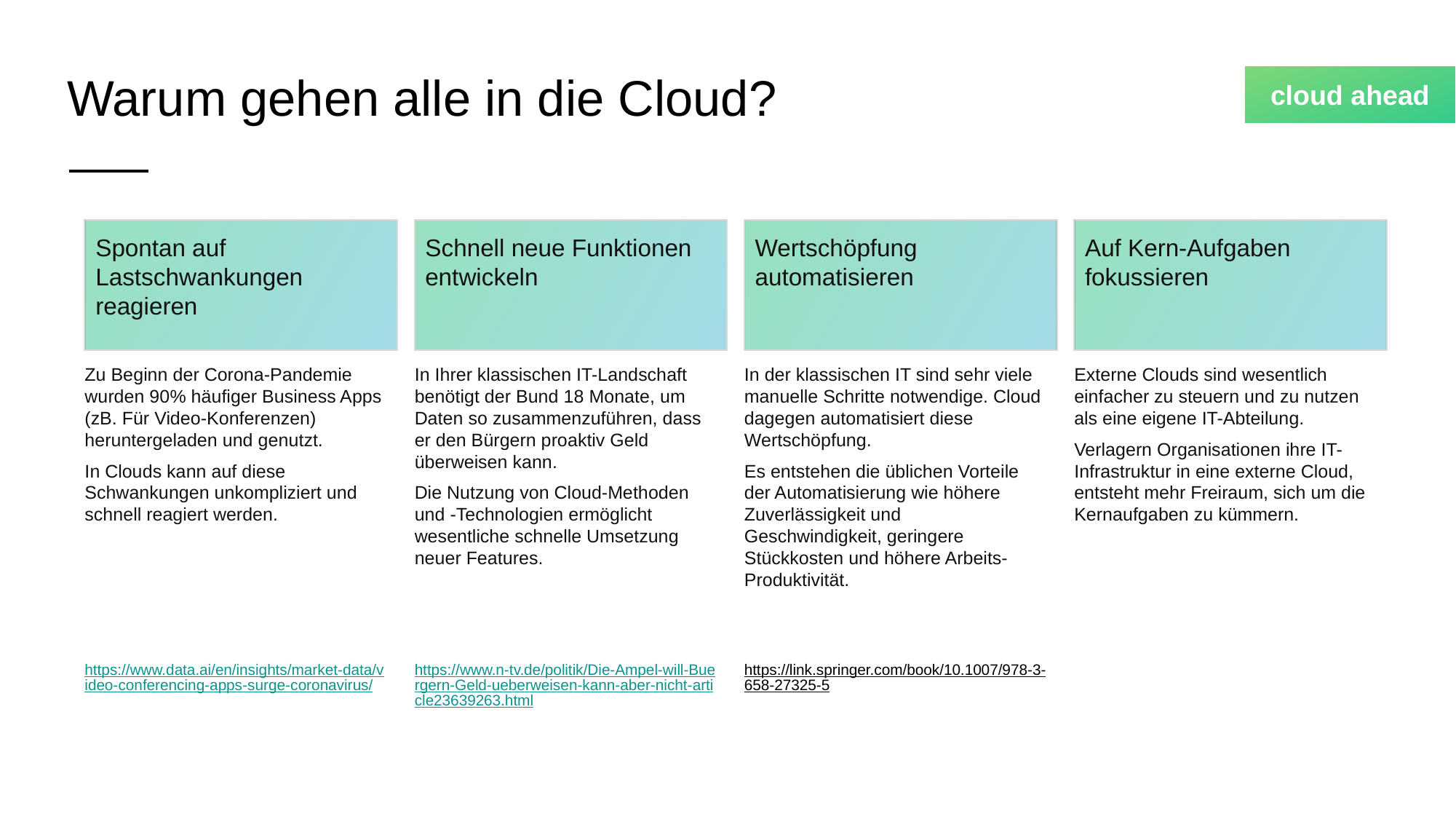

# Warum gehen alle in die Cloud?
Spontan auf Lastschwankungen reagieren
Schnell neue Funktionen entwickeln
Wertschöpfung automatisieren
Auf Kern-Aufgaben fokussieren
Zu Beginn der Corona-Pandemie wurden 90% häufiger Business Apps (zB. Für Video-Konferenzen) heruntergeladen und genutzt.
In Clouds kann auf diese Schwankungen unkompliziert und schnell reagiert werden.

In Ihrer klassischen IT-Landschaft benötigt der Bund 18 Monate, um Daten so zusammenzuführen, dass er den Bürgern proaktiv Geld überweisen kann.
Die Nutzung von Cloud-Methoden und -Technologien ermöglicht wesentliche schnelle Umsetzung neuer Features.
In der klassischen IT sind sehr viele manuelle Schritte notwendige. Cloud dagegen automatisiert diese Wertschöpfung.
Es entstehen die üblichen Vorteile der Automatisierung wie höhere Zuverlässigkeit und Geschwindigkeit, geringere Stückkosten und höhere Arbeits-Produktivität.
Externe Clouds sind wesentlich einfacher zu steuern und zu nutzen als eine eigene IT-Abteilung.
Verlagern Organisationen ihre IT-Infrastruktur in eine externe Cloud, entsteht mehr Freiraum, sich um die Kernaufgaben zu kümmern.
https://www.data.ai/en/insights/market-data/video-conferencing-apps-surge-coronavirus/
https://www.n-tv.de/politik/Die-Ampel-will-Buergern-Geld-ueberweisen-kann-aber-nicht-article23639263.html
https://link.springer.com/book/10.1007/978-3-658-27325-5